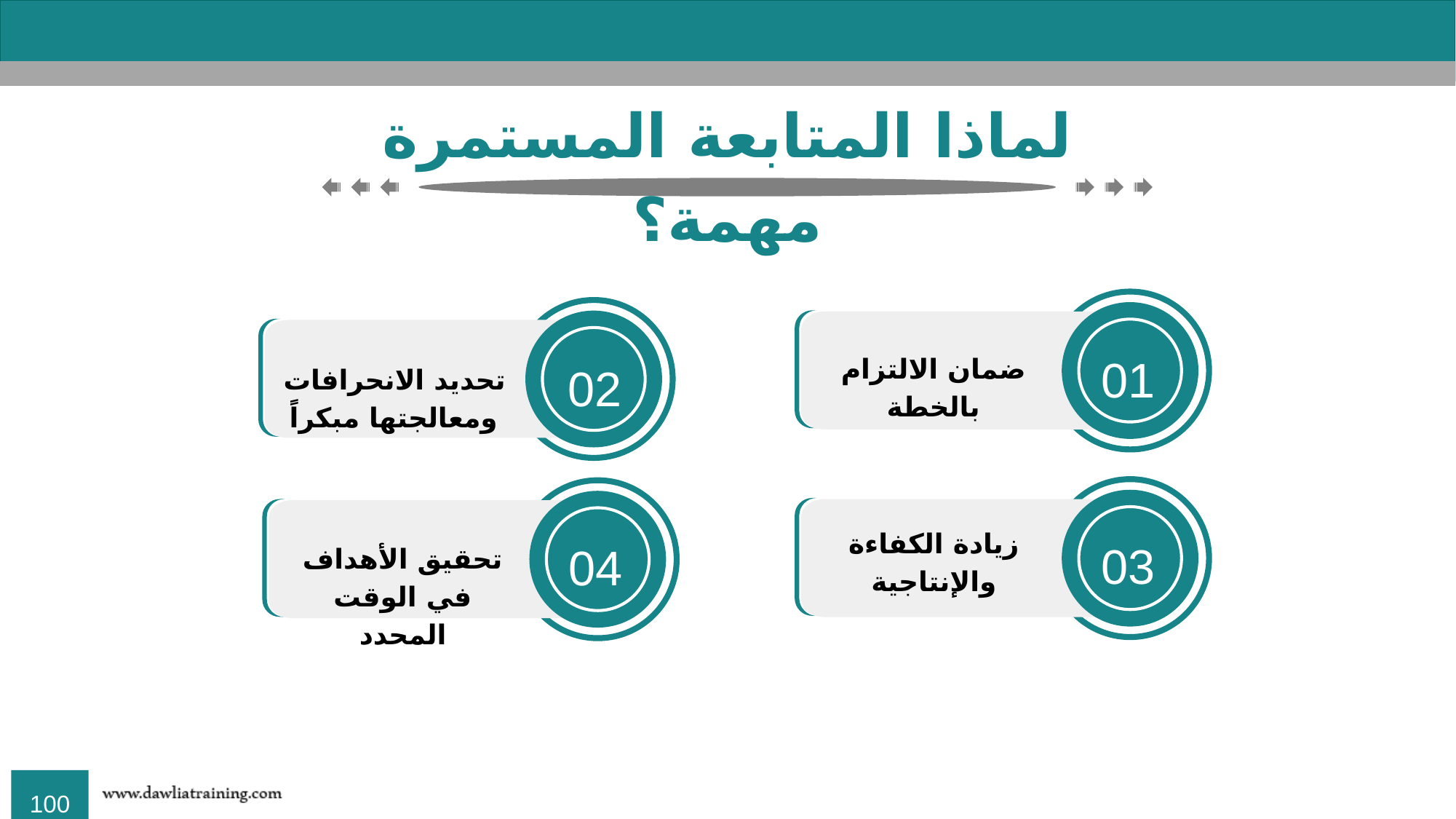

لماذا المتابعة المستمرة مهمة؟

ضمان الالتزام بالخطة
01

تحديد الانحرافات ومعالجتها مبكراً
02

زيادة الكفاءة والإنتاجية
03

تحقيق الأهداف في الوقت المحدد
04